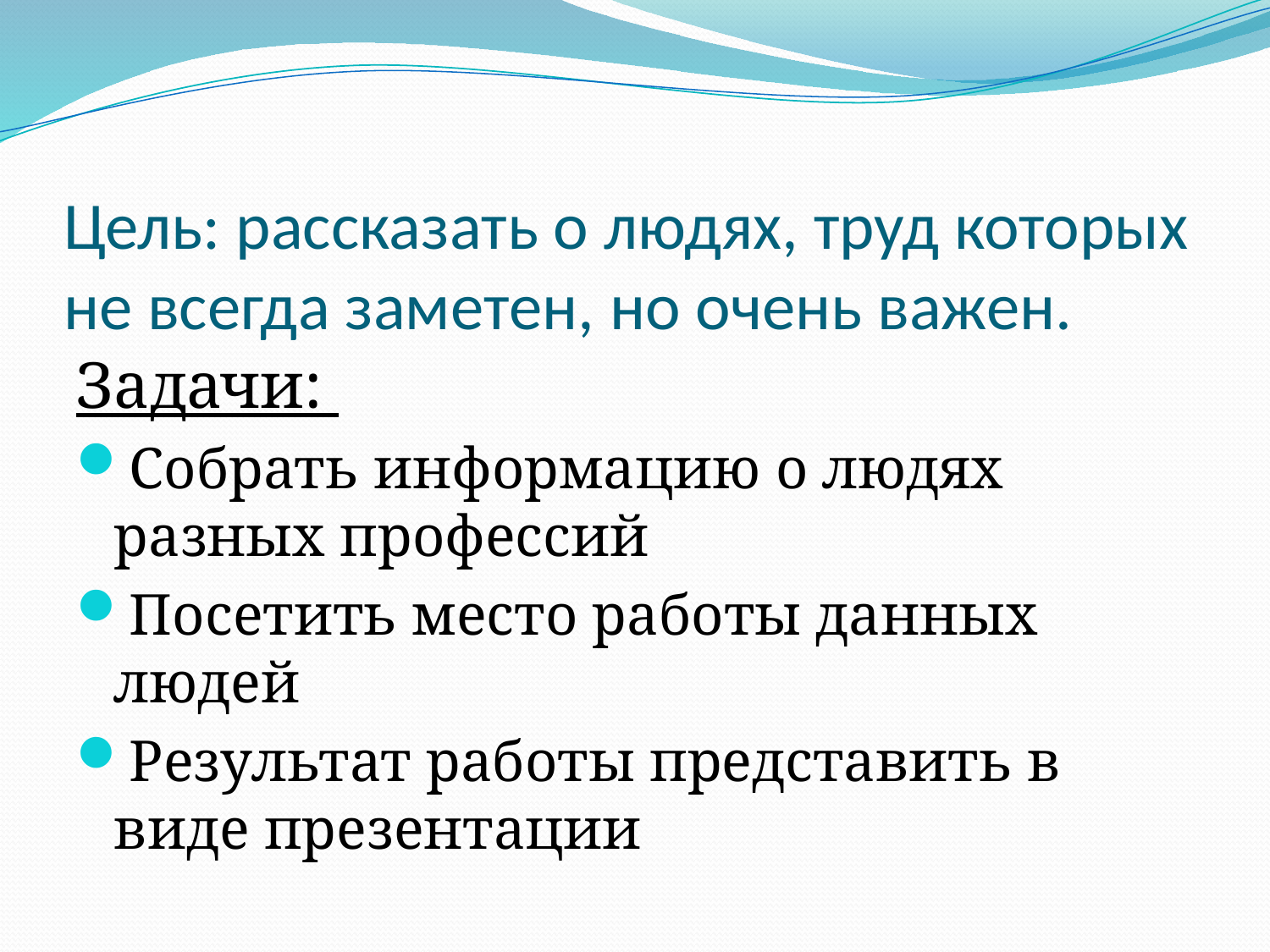

# Цель: рассказать о людях, труд которых не всегда заметен, но очень важен.
Задачи:
Собрать информацию о людях разных профессий
Посетить место работы данных людей
Результат работы представить в виде презентации